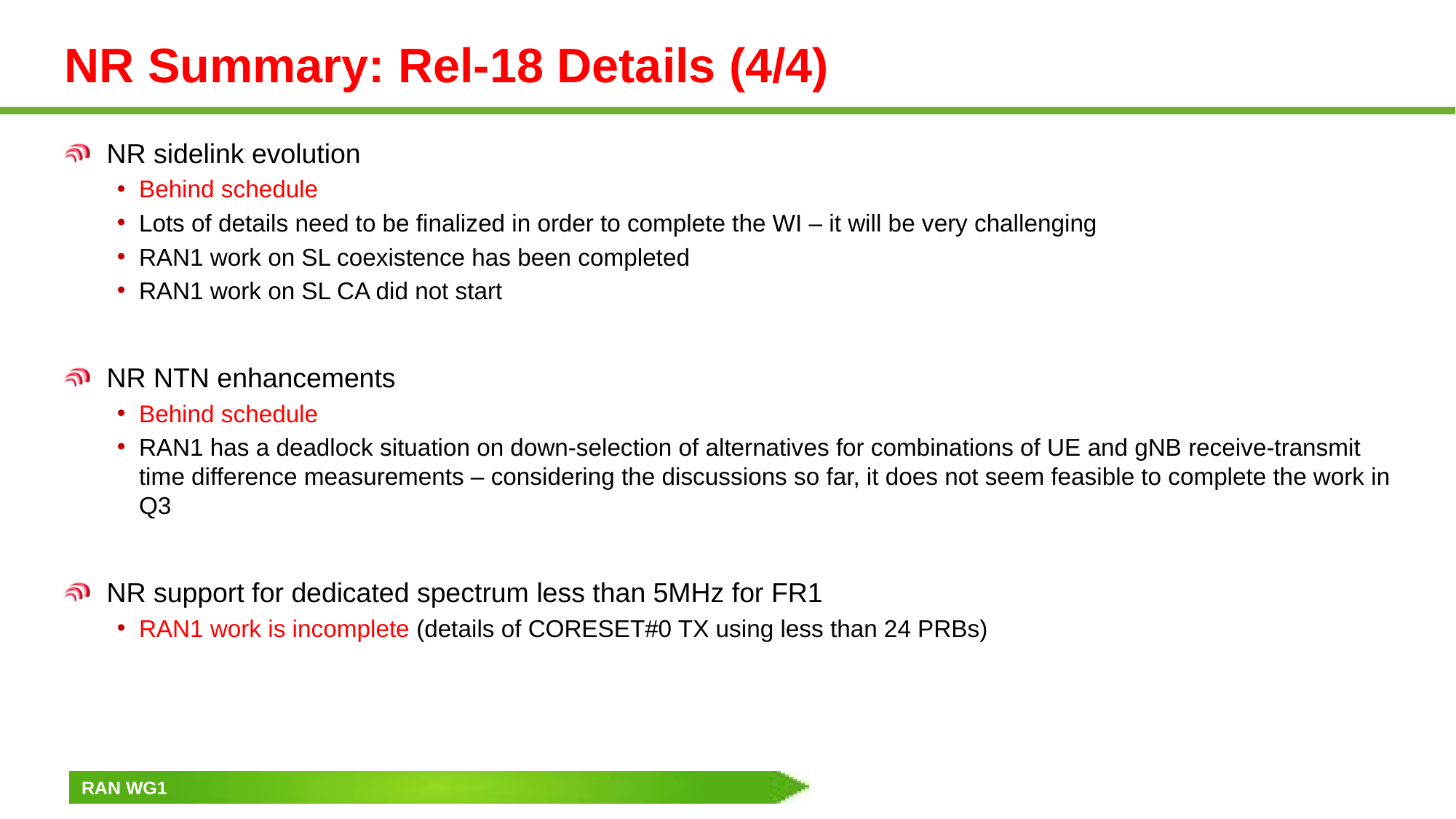

# NR Summary: Rel-18 Details (4/4)
NR sidelink evolution
Behind schedule
Lots of details need to be finalized in order to complete the WI – it will be very challenging
RAN1 work on SL coexistence has been completed
RAN1 work on SL CA did not start

NR NTN enhancements
Behind schedule
RAN1 has a deadlock situation on down-selection of alternatives for combinations of UE and gNB receive-transmit time difference measurements – considering the discussions so far, it does not seem feasible to complete the work in Q3

NR support for dedicated spectrum less than 5MHz for FR1
RAN1 work is incomplete (details of CORESET#0 TX using less than 24 PRBs)